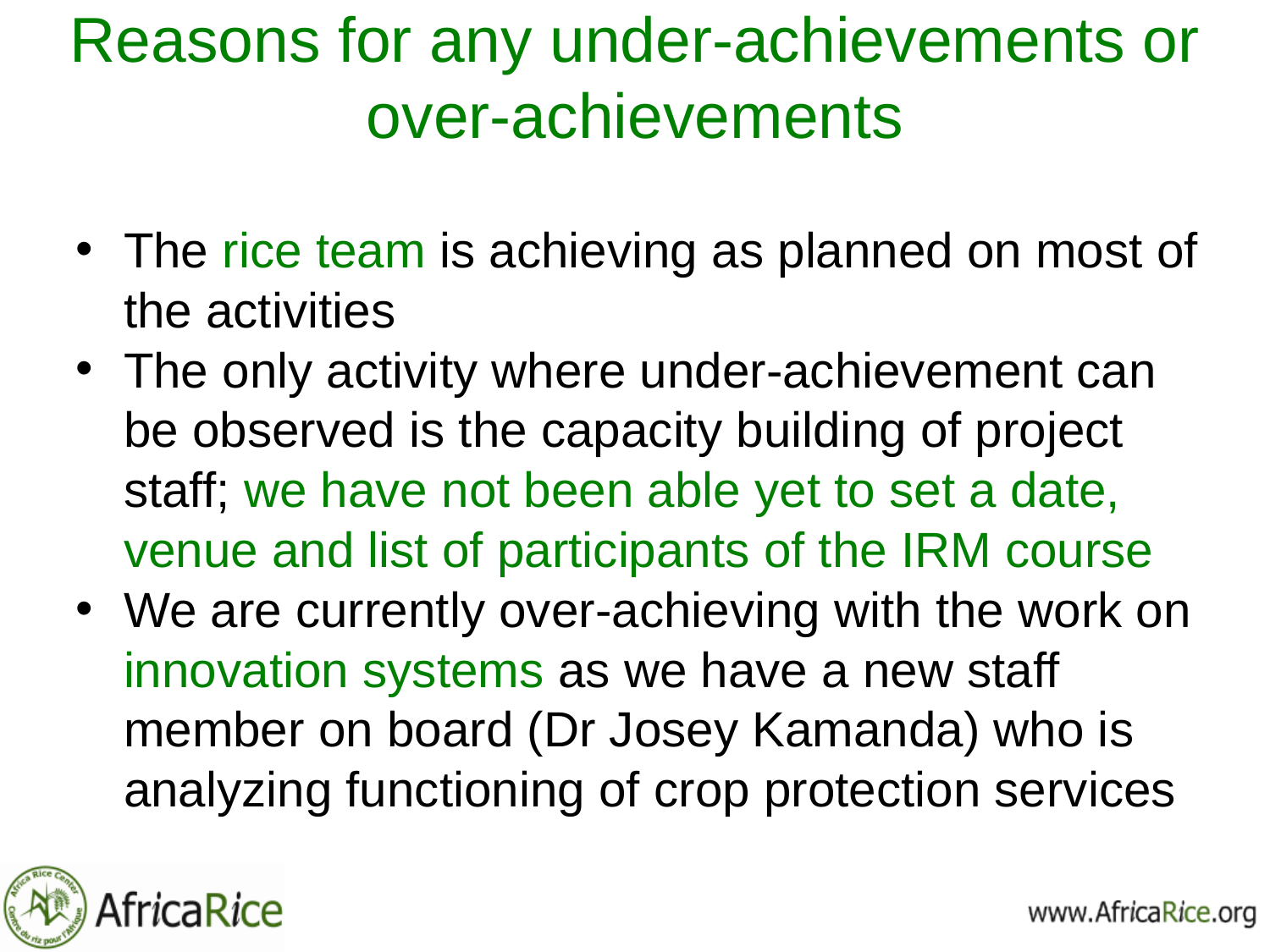

# Reasons for any under-achievements or over-achievements
The rice team is achieving as planned on most of the activities
The only activity where under-achievement can be observed is the capacity building of project staff; we have not been able yet to set a date, venue and list of participants of the IRM course
We are currently over-achieving with the work on innovation systems as we have a new staff member on board (Dr Josey Kamanda) who is analyzing functioning of crop protection services